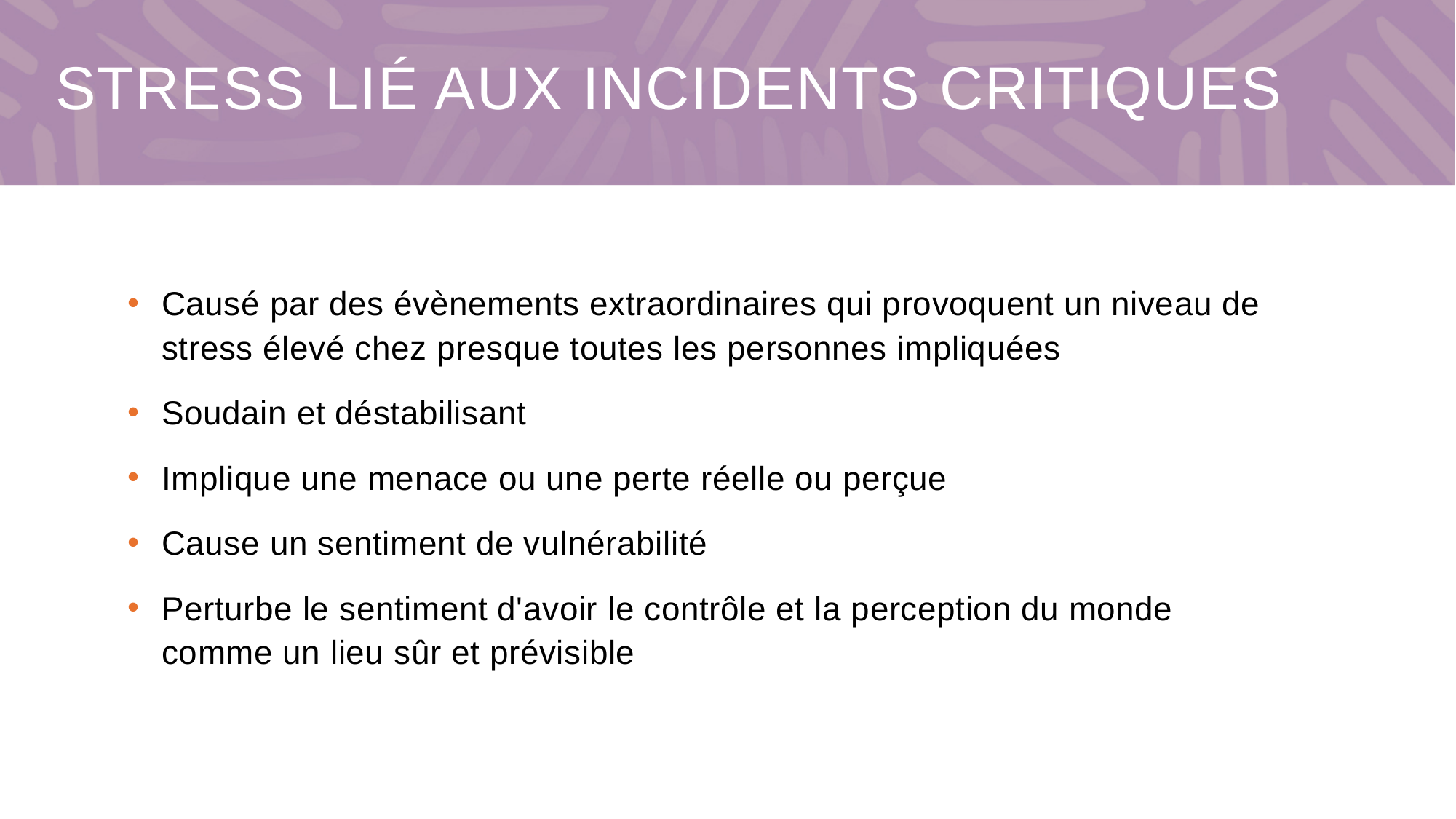

# Stress lié aux incidents critiques
Causé par des évènements extraordinaires qui provoquent un niveau de stress élevé chez presque toutes les personnes impliquées
Soudain et déstabilisant
Implique une menace ou une perte réelle ou perçue
Cause un sentiment de vulnérabilité
Perturbe le sentiment d'avoir le contrôle et la perception du monde comme un lieu sûr et prévisible